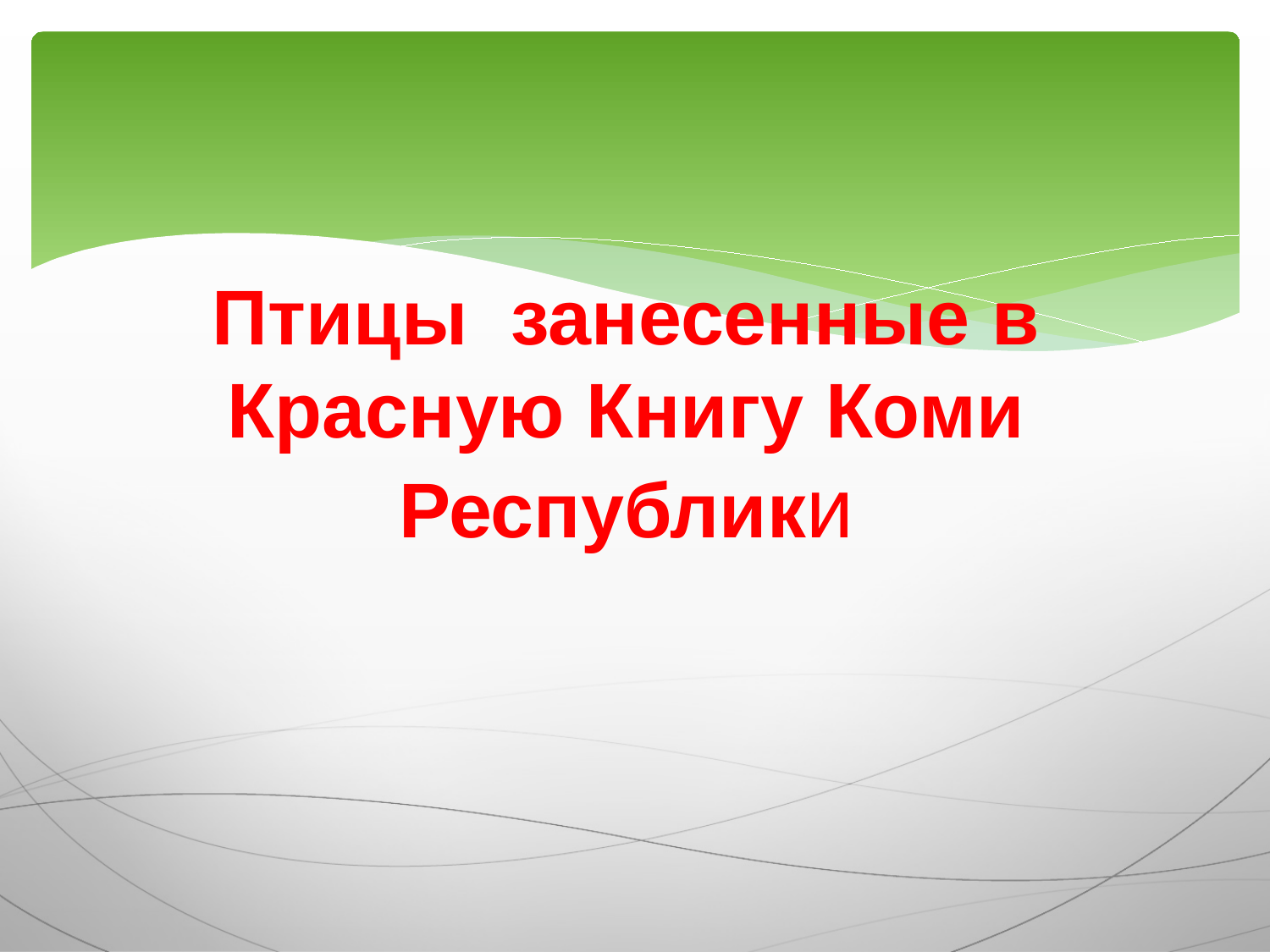

# Птицы  занесенные в Красную Книгу Коми Республики